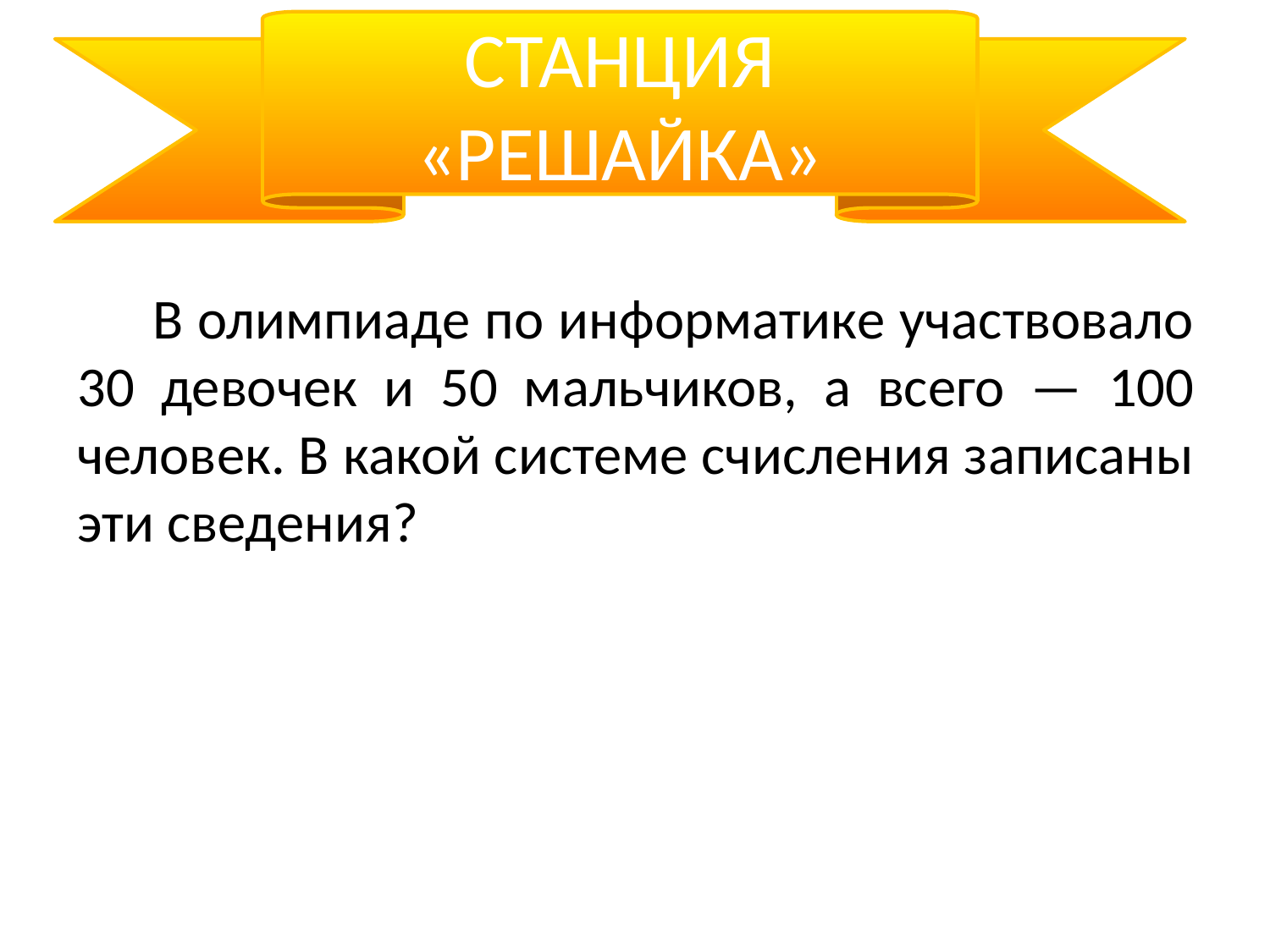

СТАНЦИЯ «РЕШАЙКА»
В олимпиаде по информатике участвовало 30 девочек и 50 мальчиков, а всего — 100 человек. В какой системе счисления записаны эти сведения?